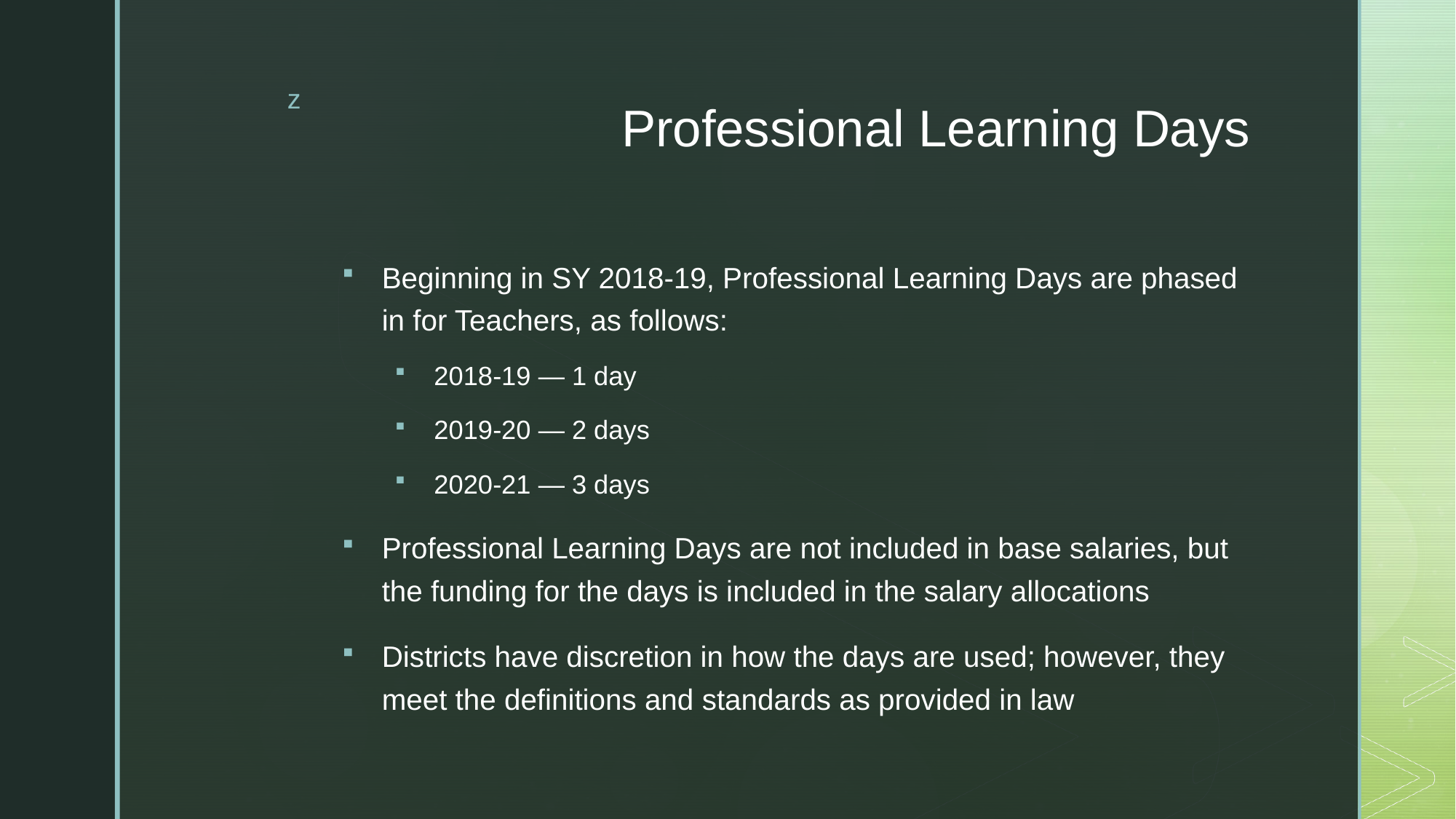

# Professional Learning Days
Beginning in SY 2018-19, Professional Learning Days are phased in for Teachers, as follows:
2018-19 — 1 day
2019-20 — 2 days
2020-21 — 3 days
Professional Learning Days are not included in base salaries, but the funding for the days is included in the salary allocations
Districts have discretion in how the days are used; however, they meet the definitions and standards as provided in law